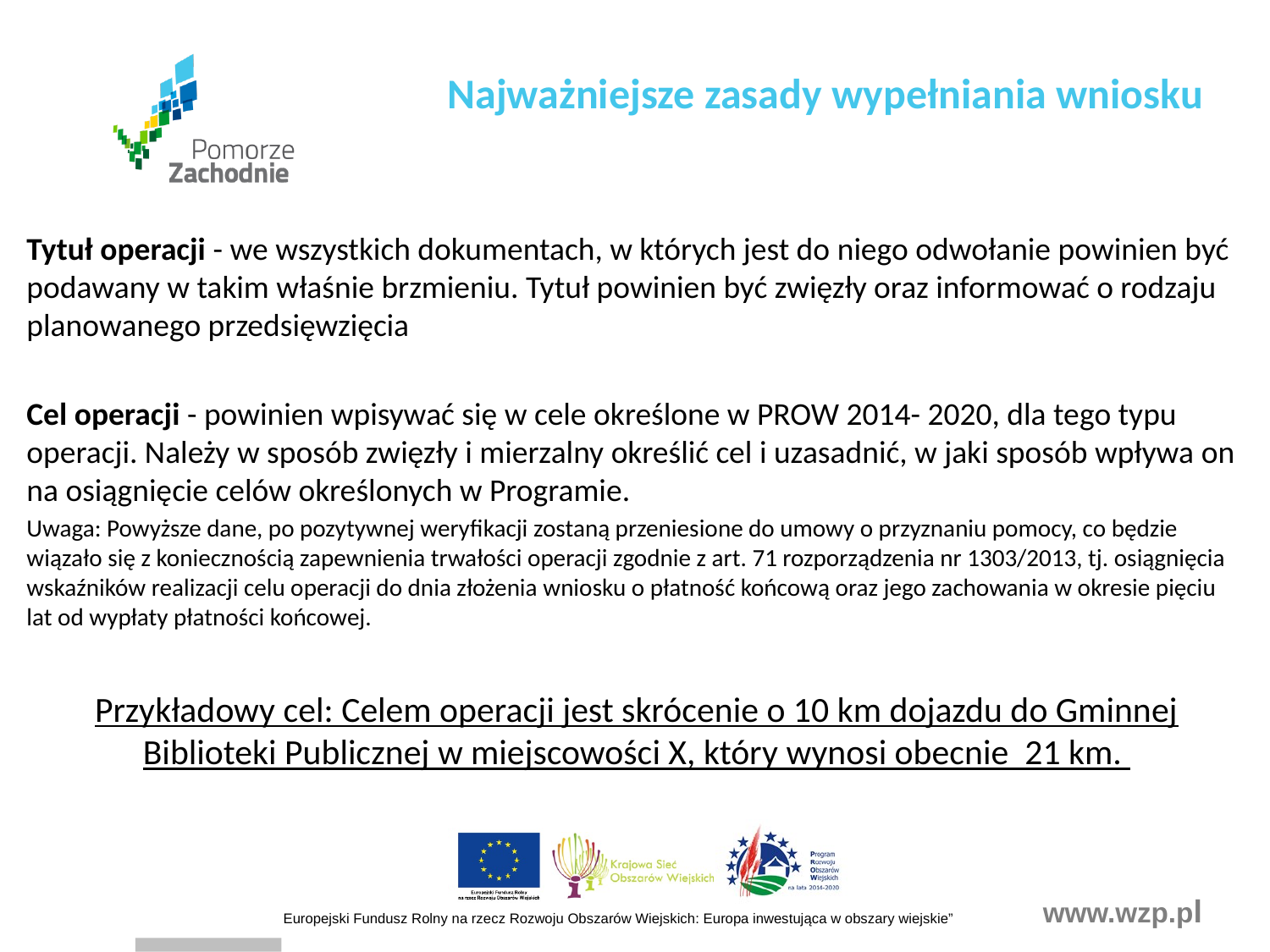

Najważniejsze zasady wypełniania wniosku
Tytuł operacji - we wszystkich dokumentach, w których jest do niego odwołanie powinien być podawany w takim właśnie brzmieniu. Tytuł powinien być zwięzły oraz informować o rodzaju planowanego przedsięwzięcia

Cel operacji - powinien wpisywać się w cele określone w PROW 2014- 2020, dla tego typu operacji. Należy w sposób zwięzły i mierzalny określić cel i uzasadnić, w jaki sposób wpływa on na osiągnięcie celów określonych w Programie.
Uwaga: Powyższe dane, po pozytywnej weryfikacji zostaną przeniesione do umowy o przyznaniu pomocy, co będzie wiązało się z koniecznością zapewnienia trwałości operacji zgodnie z art. 71 rozporządzenia nr 1303/2013, tj. osiągnięcia wskaźników realizacji celu operacji do dnia złożenia wniosku o płatność końcową oraz jego zachowania w okresie pięciu lat od wypłaty płatności końcowej.

Przykładowy cel: Celem operacji jest skrócenie o 10 km dojazdu do Gminnej Biblioteki Publicznej w miejscowości X, który wynosi obecnie  21 km.